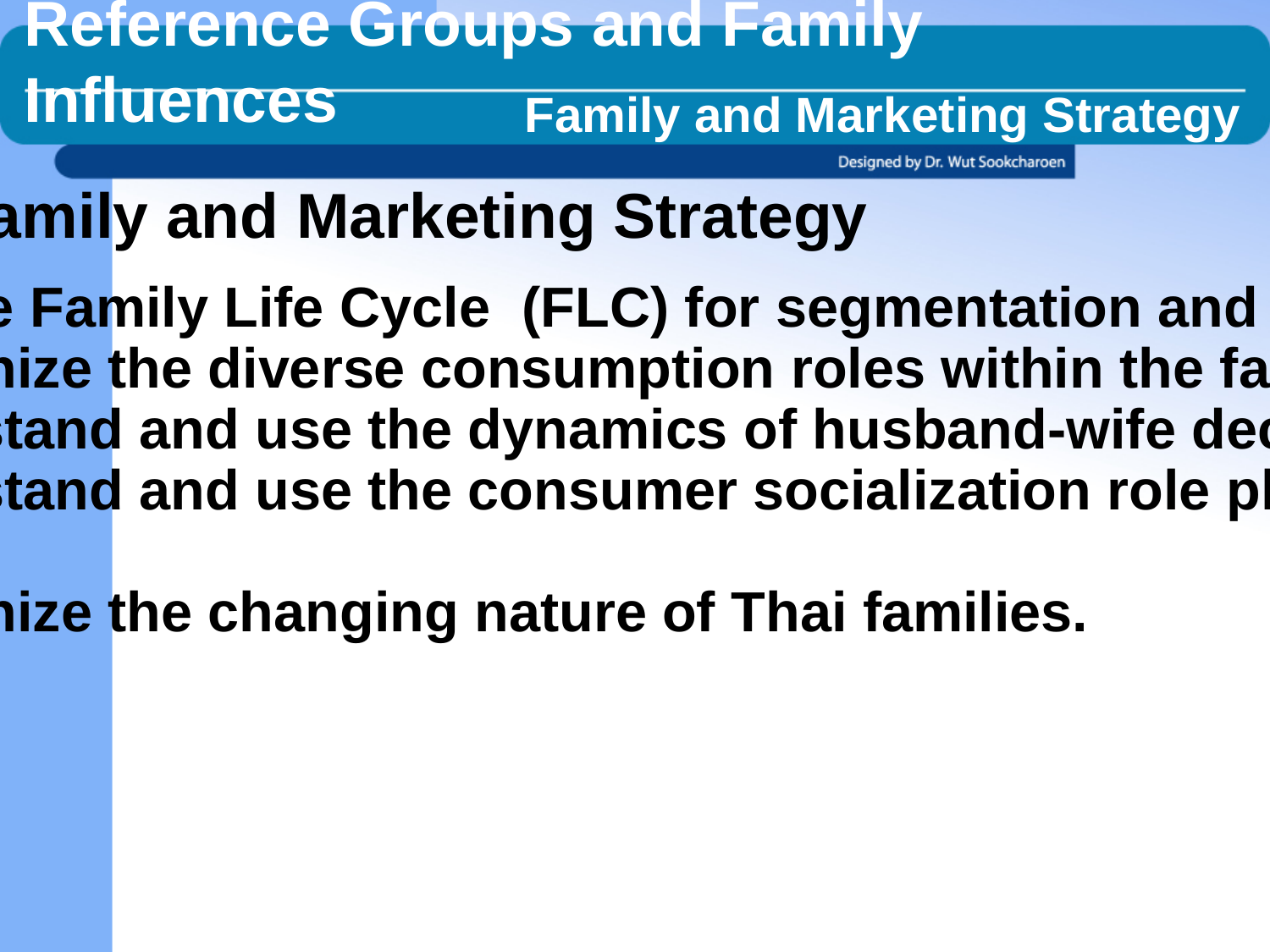

Reference Groups and Family Influences
Family and Marketing Strategy
Family and Marketing Strategy
1. Use the Family Life Cycle  (FLC) for segmentation and positioning
2. Recognize the diverse consumption roles within the family
3. Understand and use the dynamics of husband-wife decision making
4. Understand and use the consumer socialization role played by the
    family
5. Recognize the changing nature of Thai families.